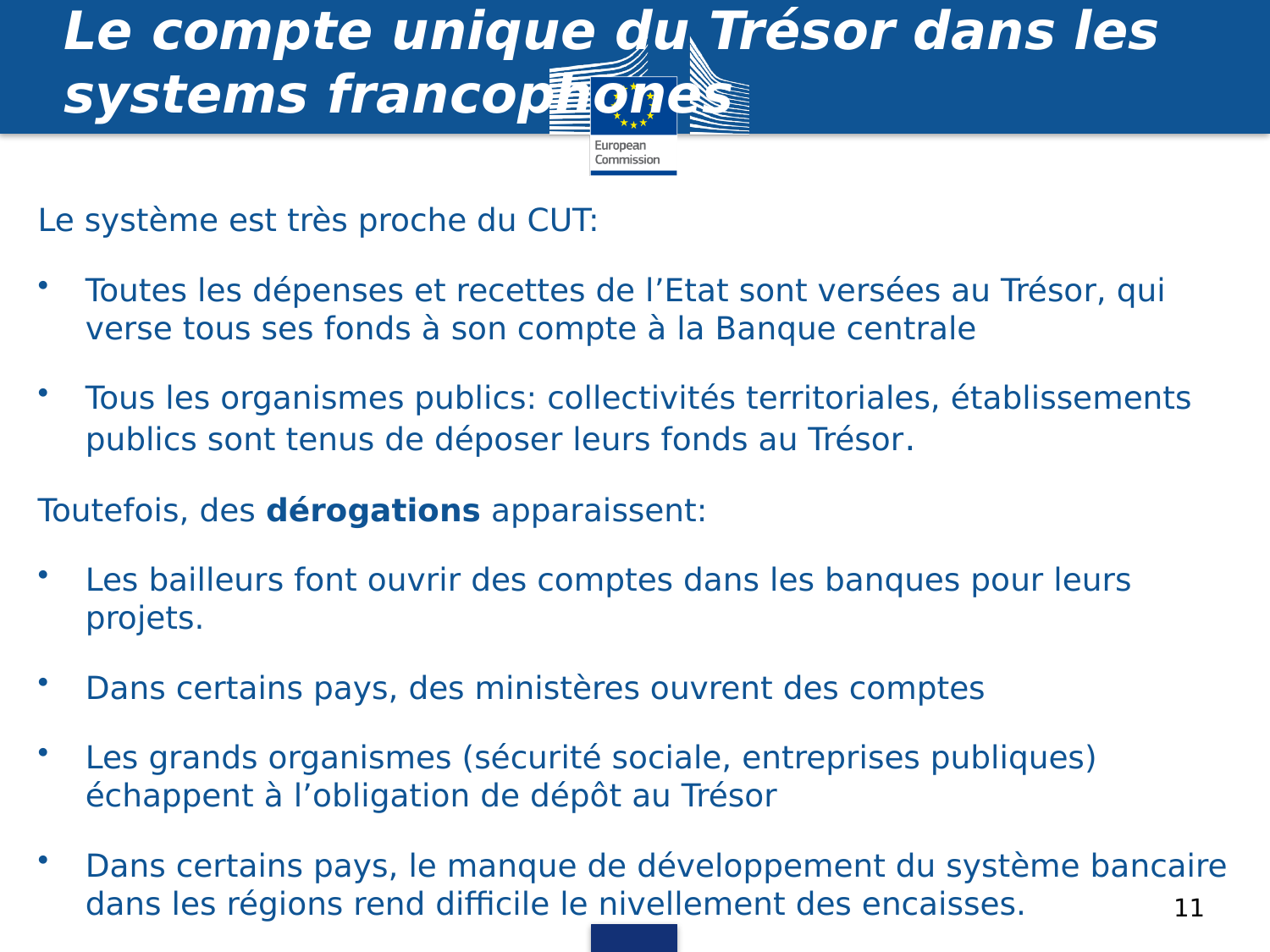

# Le compte unique du Trésor dans les systems francophones
Le système est très proche du CUT:
Toutes les dépenses et recettes de l’Etat sont versées au Trésor, qui verse tous ses fonds à son compte à la Banque centrale
Tous les organismes publics: collectivités territoriales, établissements publics sont tenus de déposer leurs fonds au Trésor.
Toutefois, des dérogations apparaissent:
Les bailleurs font ouvrir des comptes dans les banques pour leurs projets.
Dans certains pays, des ministères ouvrent des comptes
Les grands organismes (sécurité sociale, entreprises publiques) échappent à l’obligation de dépôt au Trésor
Dans certains pays, le manque de développement du système bancaire dans les régions rend difficile le nivellement des encaisses.

11